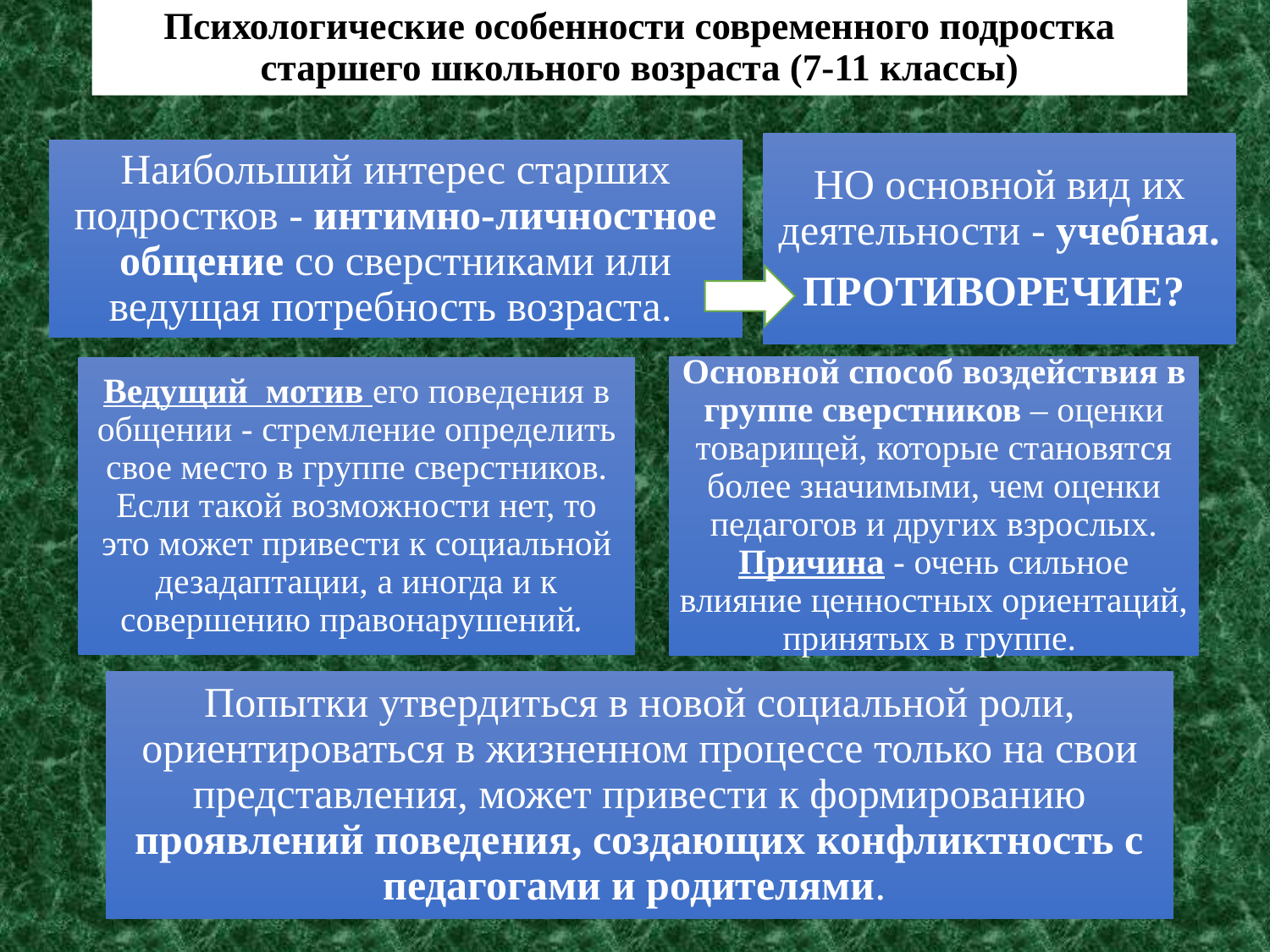

# Психологические особенности современного подростка старшего школьного возраста (7-11 классы)
Наибольший интерес старших подростков - интимно-личностное общение со сверстниками или ведущая потребность возраста.
НО основной вид их деятельности - учебная.
ПРОТИВОРЕЧИЕ?
Ведущий  мотив его поведения в общении - стремление определить свое место в группе сверстников. Если такой возможности нет, то это может привести к социальной дезадаптации, а иногда и к совершению правонарушений.
Основной способ воздействия в группе сверстников – оценки товарищей, которые становятся более значимыми, чем оценки педагогов и других взрослых. Причина - очень сильное влияние ценностных ориентаций, принятых в группе.
Попытки утвердиться в новой социальной роли, ориентироваться в жизненном процессе только на свои представления, может привести к формированию проявлений поведения, создающих конфликтность с педагогами и родителями.
.